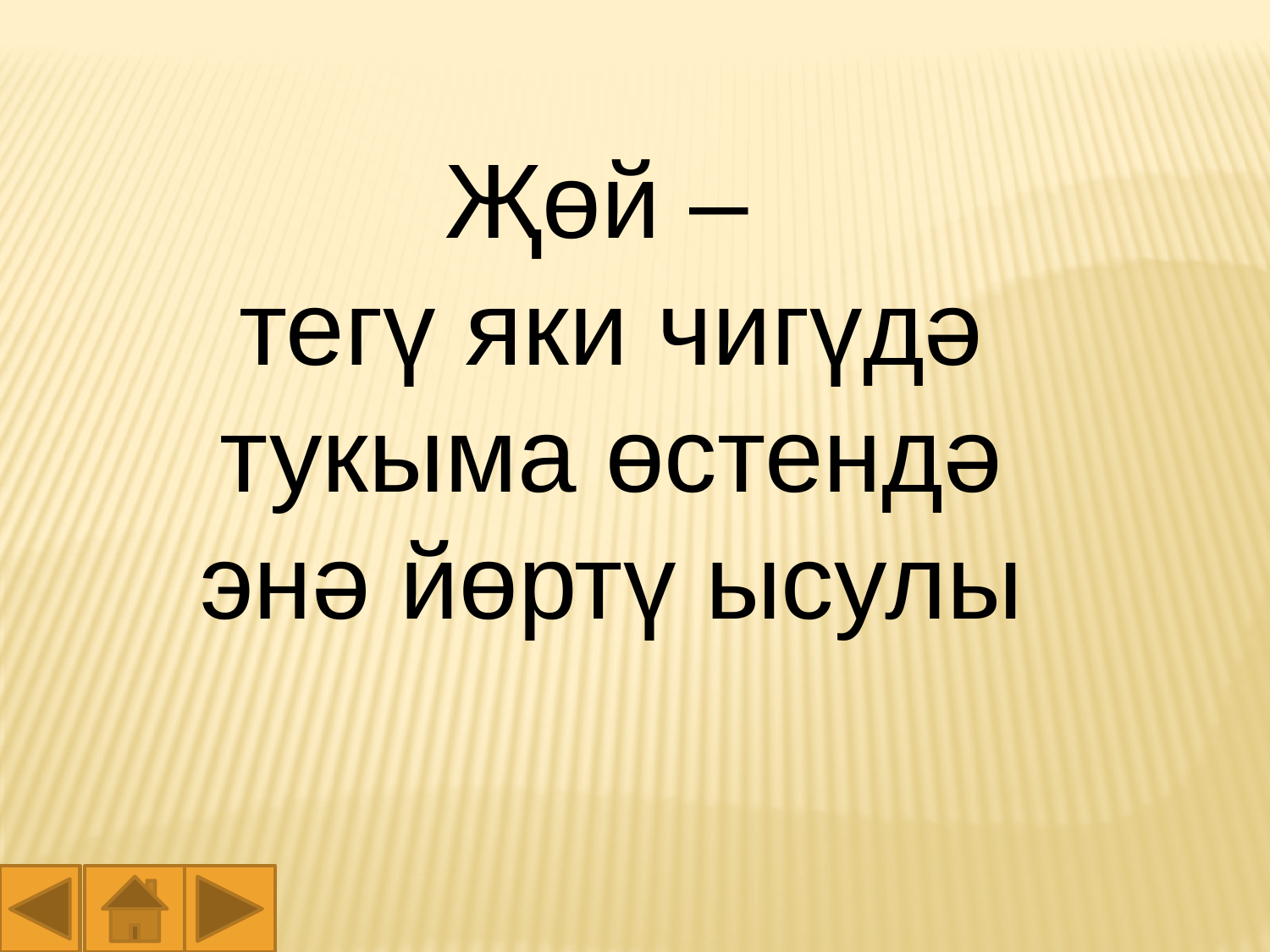

Җөй –
тегү яки чигүдә
тукыма өстендә
 энә йөртү ысулы